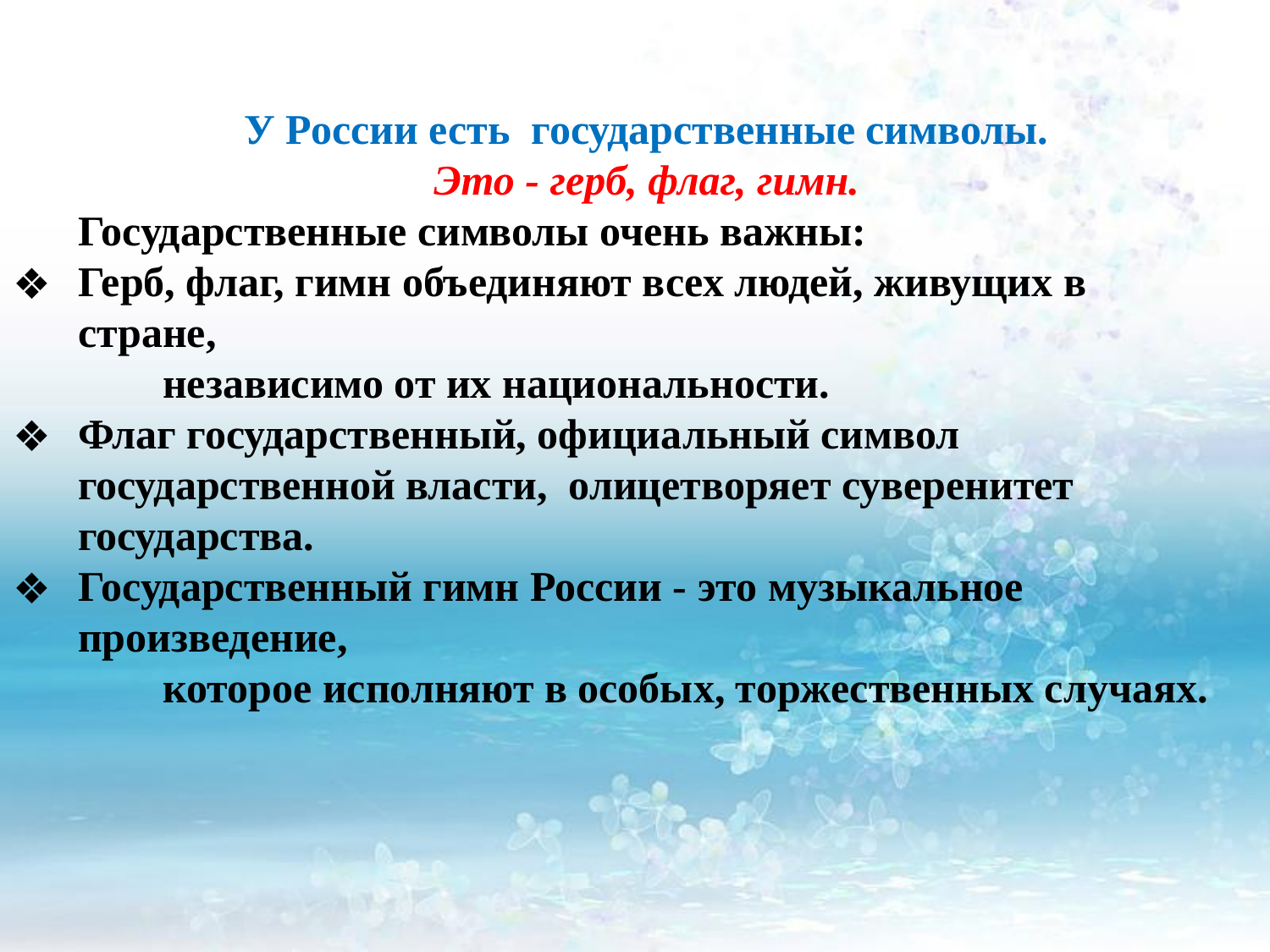

У России есть  государственные символы.
Это - герб, флаг, гимн.
Государственные символы очень важны:
Герб, флаг, гимн объединяют всех людей, живущих в стране,
        независимо от их национальности.
Флаг государственный, официальный символ государственной власти,  олицетворяет суверенитет государства.
Государственный гимн России - это музыкальное произведение,
        которое исполняют в особых, торжественных случаях.